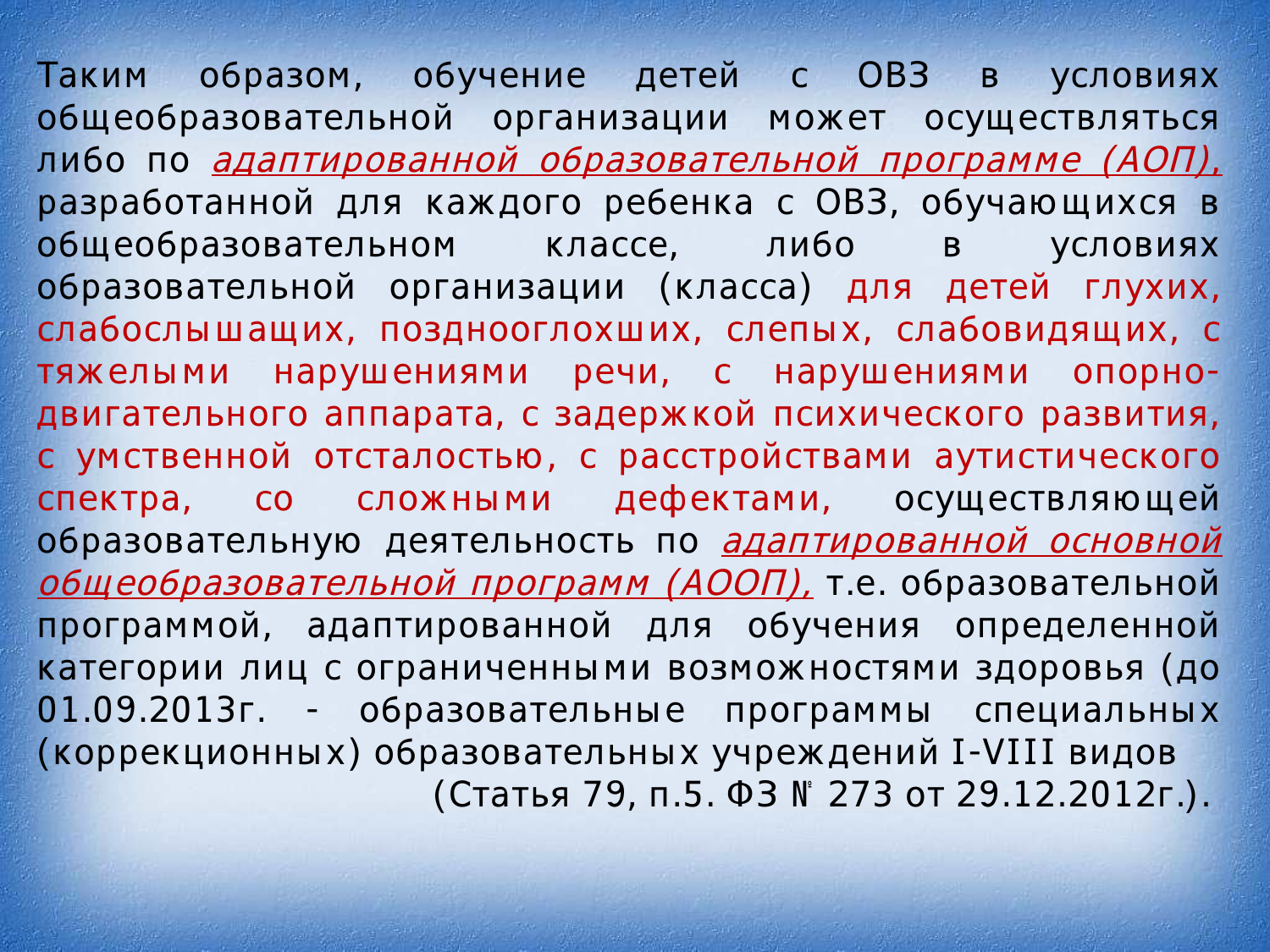

Таким образом, обучение детей с ОВЗ в условиях общеобразовательной организации может осуществляться либо по адаптированной образовательной программе (АОП), разработанной для каждого ребенка с ОВЗ, обучающихся в общеобразовательном классе, либо в условиях образовательной организации (класса) для детей глухих, слабослышащих, позднооглохших, слепых, слабовидящих, с тяжелыми нарушениями речи, с нарушениями опорно-двигательного аппарата, с задержкой психического развития, с умственной отсталостью, с расстройствами аутистического спектра, со сложными дефектами, осуществляющей образовательную деятельность по адаптированной основной общеобразовательной программ (АООП), т.е. образовательной программой, адаптированной для обучения определенной категории лиц с ограниченными возможностями здоровья (до 01.09.2013г. - образовательные программы специальных (коррекционных) образовательных учреждений I-VIII видов
(Статья 79, п.5. ФЗ № 273 от 29.12.2012г.).